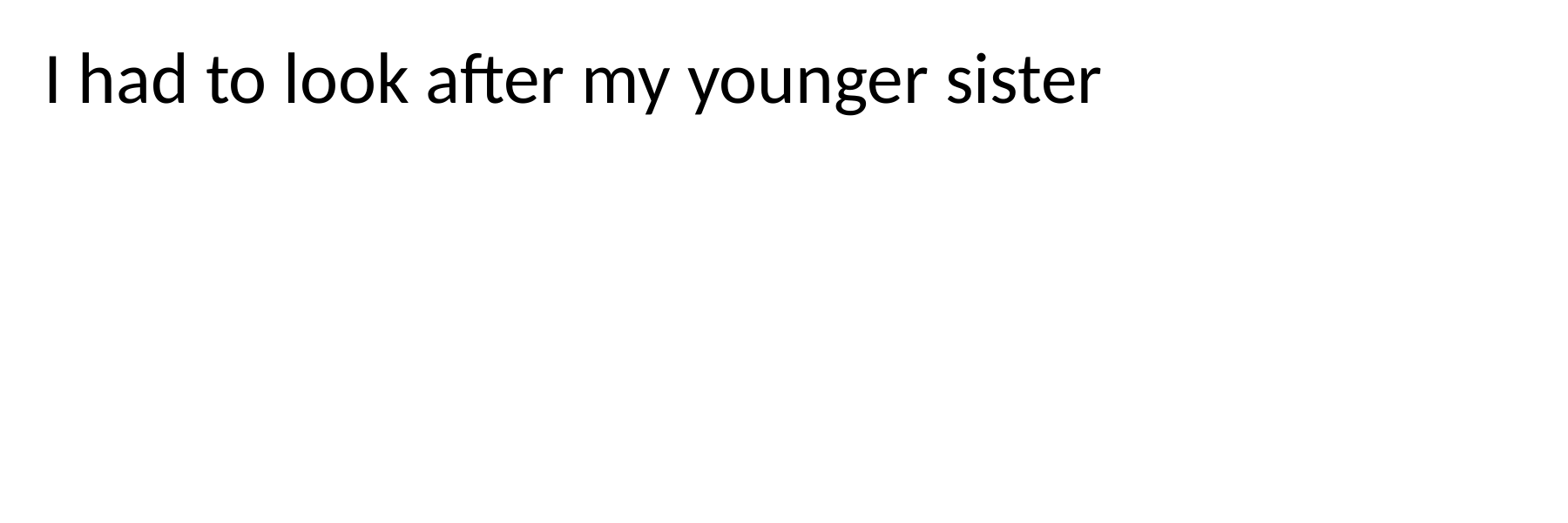

I had to look after my younger sister